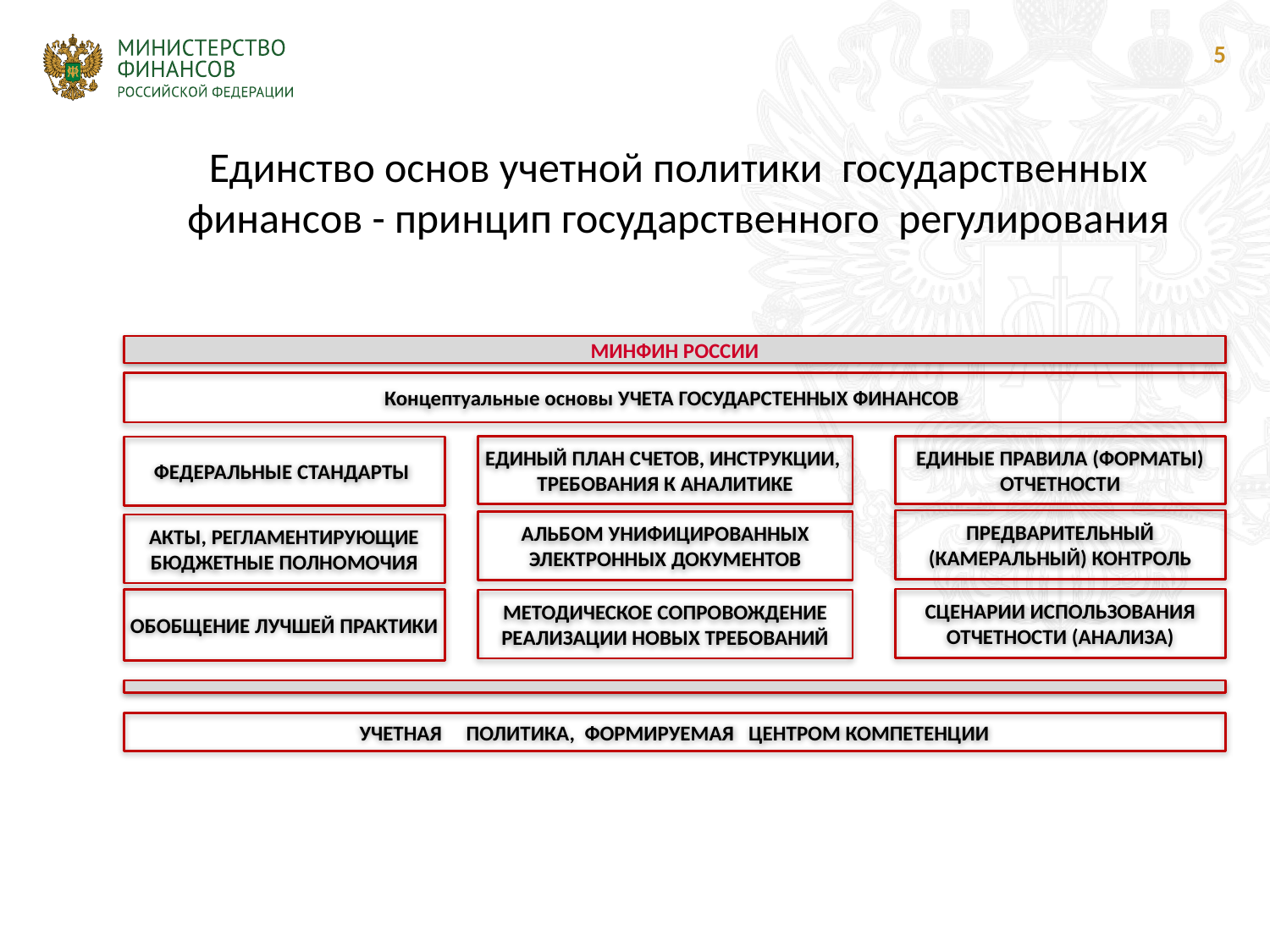

5
# Единство основ учетной политики  государственных финансов - принцип государственного  регулирования
МИНФИН РОССИИ
Концептуальные основы УЧЕТА ГОСУДАРСТЕННЫХ ФИНАНСОВ
Единый план счетов, инструкции,  требования к аналитике
Единые правила (форматы) отчетности
Федеральные стандарты
ПРЕДВАРИТЕЛЬНЫЙ (КАМЕРАЛЬНЫЙ) КОНТРОЛЬ
АЛЬБОМ УНИФИЦИРОВАННЫХ электронных ДОКУМЕНТОВ
Акты, регламентирующие бюджетные полномочия
СЦЕНАРИИ ИСПОЛЬЗОВАНИЯ ОТЧЕТНОСТИ (АНАЛИЗА)
ОБОБЩЕНИЕ ЛУЧШЕЙ ПРАКТИКИ
Методическое сопровождение реализации новых требований

УЧЕТНАЯ     ПОЛИТИКА,  ФОРМИРУЕМАЯ   ЦЕНТРОМ КОМПЕТЕНЦИИ